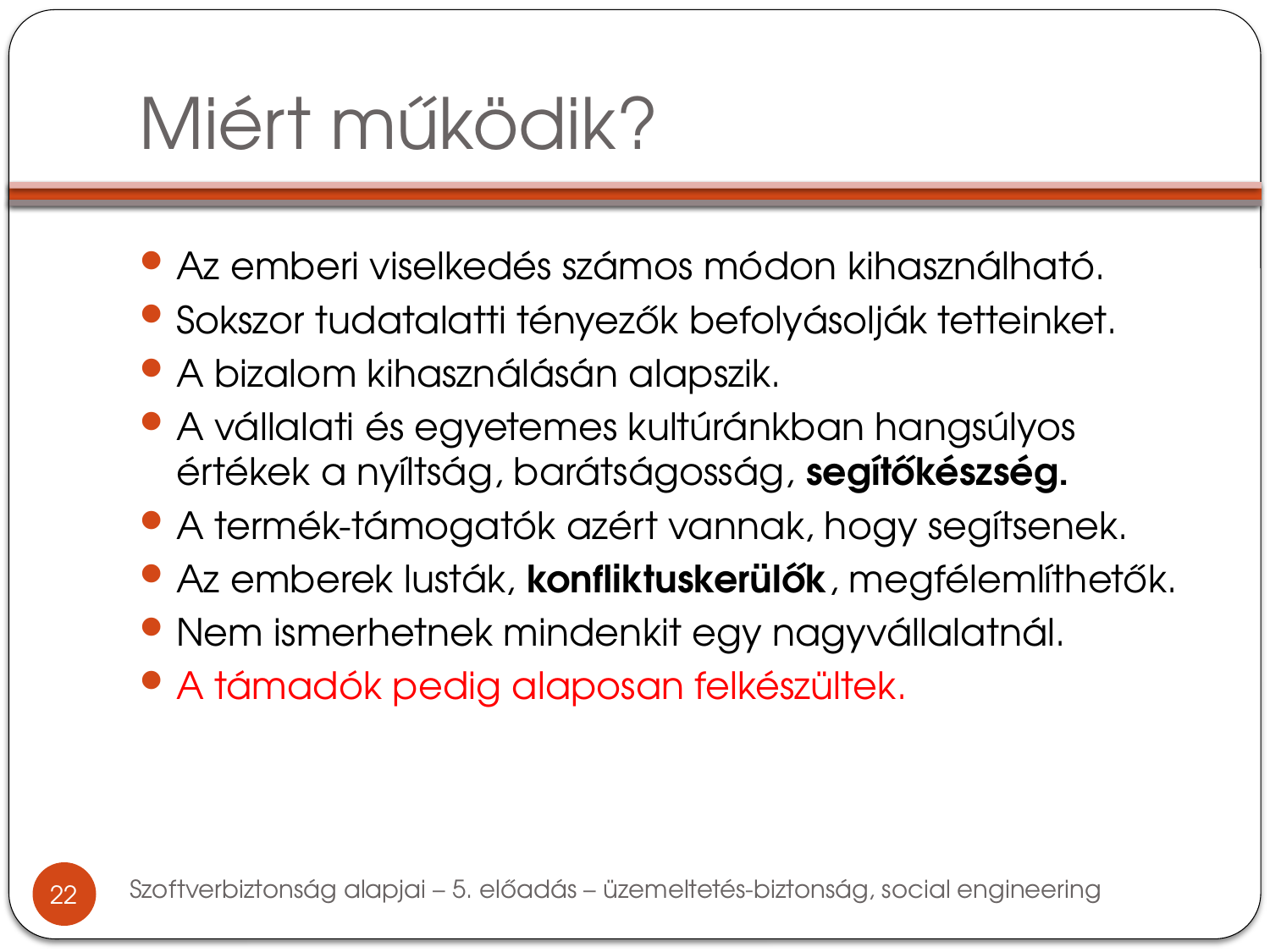

# Miért működik?
Az emberi viselkedés számos módon kihasználható.
Sokszor tudatalatti tényezők befolyásolják tetteinket.
A bizalom kihasználásán alapszik.
A vállalati és egyetemes kultúránkban hangsúlyos értékek a nyíltság, barátságosság, segítőkészség.
A termék-támogatók azért vannak, hogy segítsenek.
Az emberek lusták, konfliktuskerülők, megfélemlíthetők.
Nem ismerhetnek mindenkit egy nagyvállalatnál.
A támadók pedig alaposan felkészültek.
Szoftverbiztonság alapjai – 5. előadás – üzemeltetés-biztonság, social engineering
22